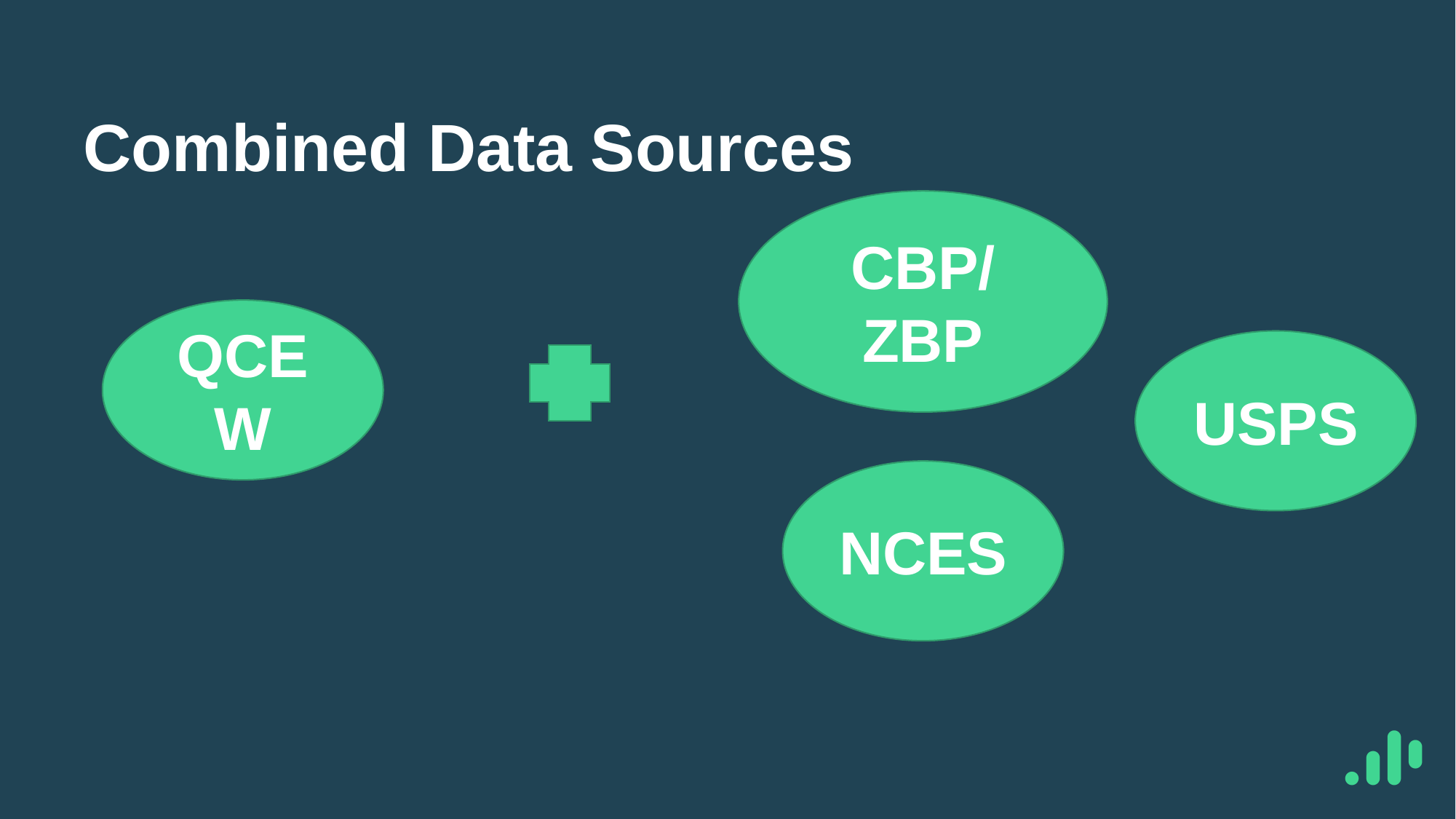

# Combined Data Sources
CBP/ZBP
QCEW
USPS

NCES